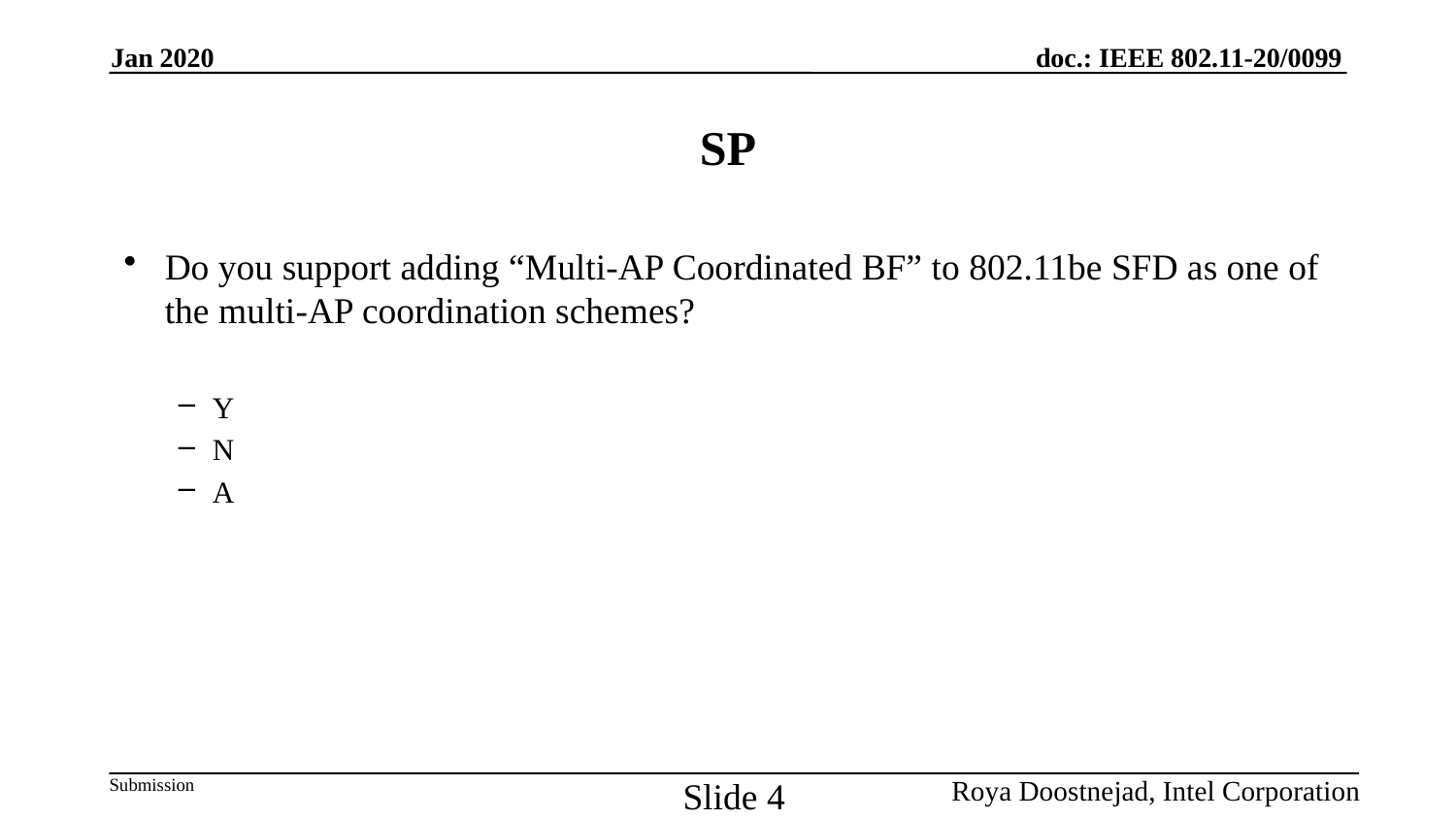

Jan 2020
# SP
Do you support adding “Multi-AP Coordinated BF” to 802.11be SFD as one of the multi-AP coordination schemes?

Y
N
A

Slide 4
Roya Doostnejad, Intel Corporation